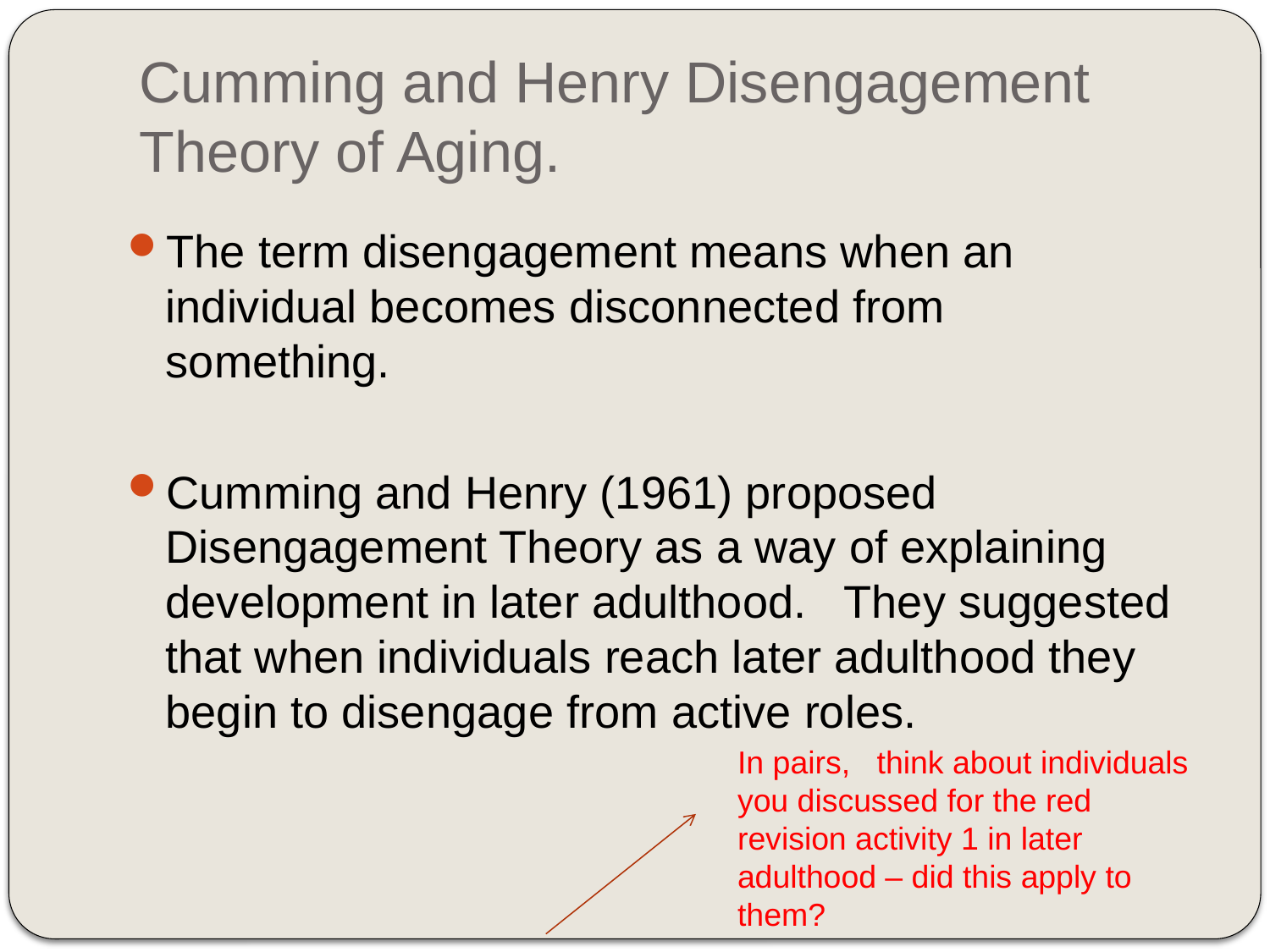

# Cumming and Henry Disengagement Theory of Aging.
The term disengagement means when an individual becomes disconnected from something.

Cumming and Henry (1961) proposed Disengagement Theory as a way of explaining development in later adulthood.   They suggested that when individuals reach later adulthood they begin to disengage from active roles.
In pairs,   think about individuals you discussed for the red revision activity 1 in later adulthood – did this apply to them?